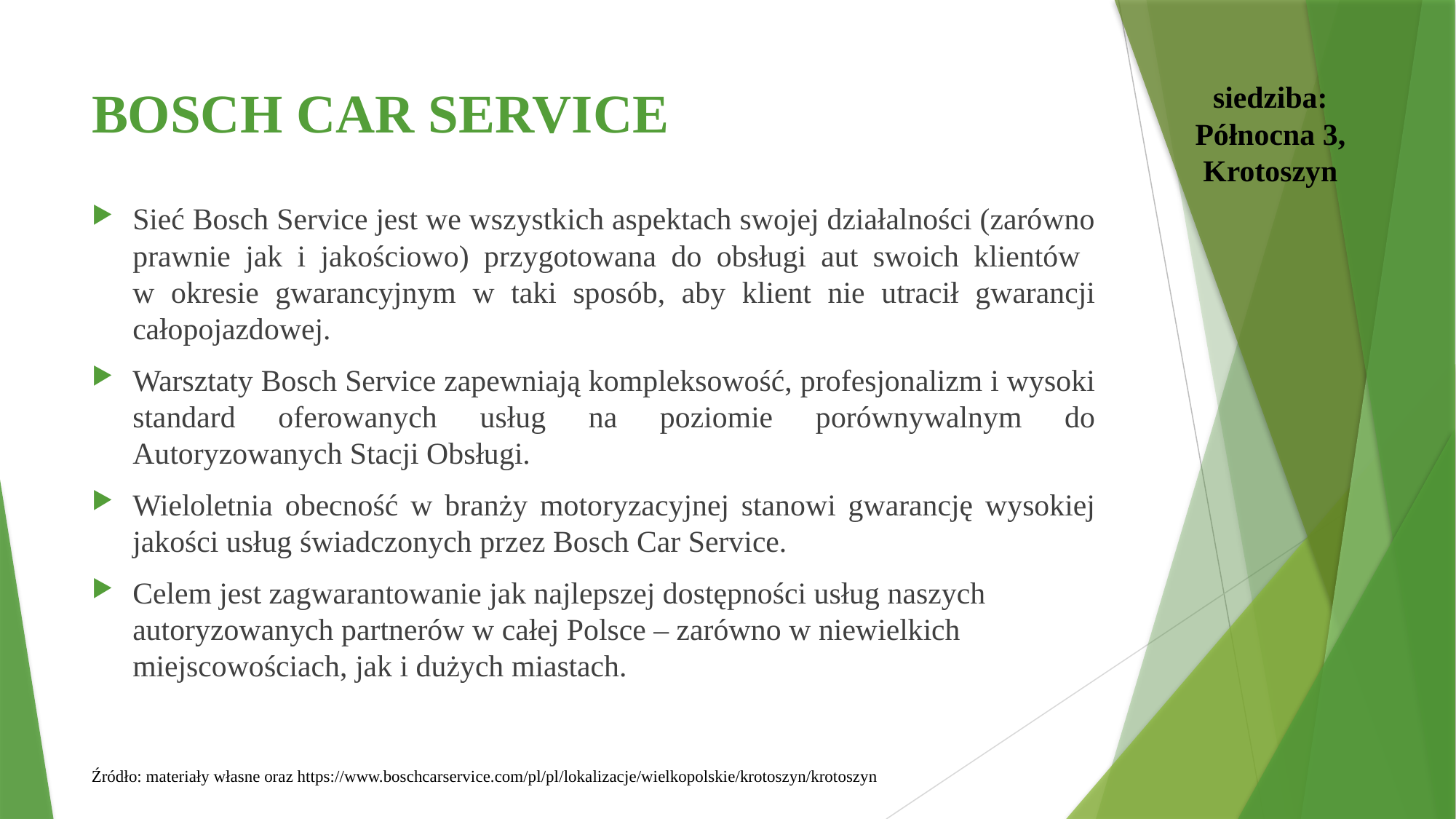

# BOSCH CAR SERVICE
siedziba:
Północna 3, Krotoszyn
Sieć Bosch Service jest we wszystkich aspektach swojej działalności (zarówno prawnie jak i jakościowo) przygotowana do obsługi aut swoich klientów
w okresie gwarancyjnym w taki sposób, aby klient nie utracił gwarancji całopojazdowej.
Warsztaty Bosch Service zapewniają kompleksowość, profesjonalizm i wysoki standard oferowanych usług na poziomie porównywalnym do Autoryzowanych Stacji Obsługi.
Wieloletnia obecność w branży motoryzacyjnej stanowi gwarancję wysokiej jakości usług świadczonych przez Bosch Car Service.
Celem jest zagwarantowanie jak najlepszej dostępności usług naszych autoryzowanych partnerów w całej Polsce – zarówno w niewielkich miejscowościach, jak i dużych miastach.

Źródło: materiały własne oraz https://www.boschcarservice.com/pl/pl/lokalizacje/wielkopolskie/krotoszyn/krotoszyn